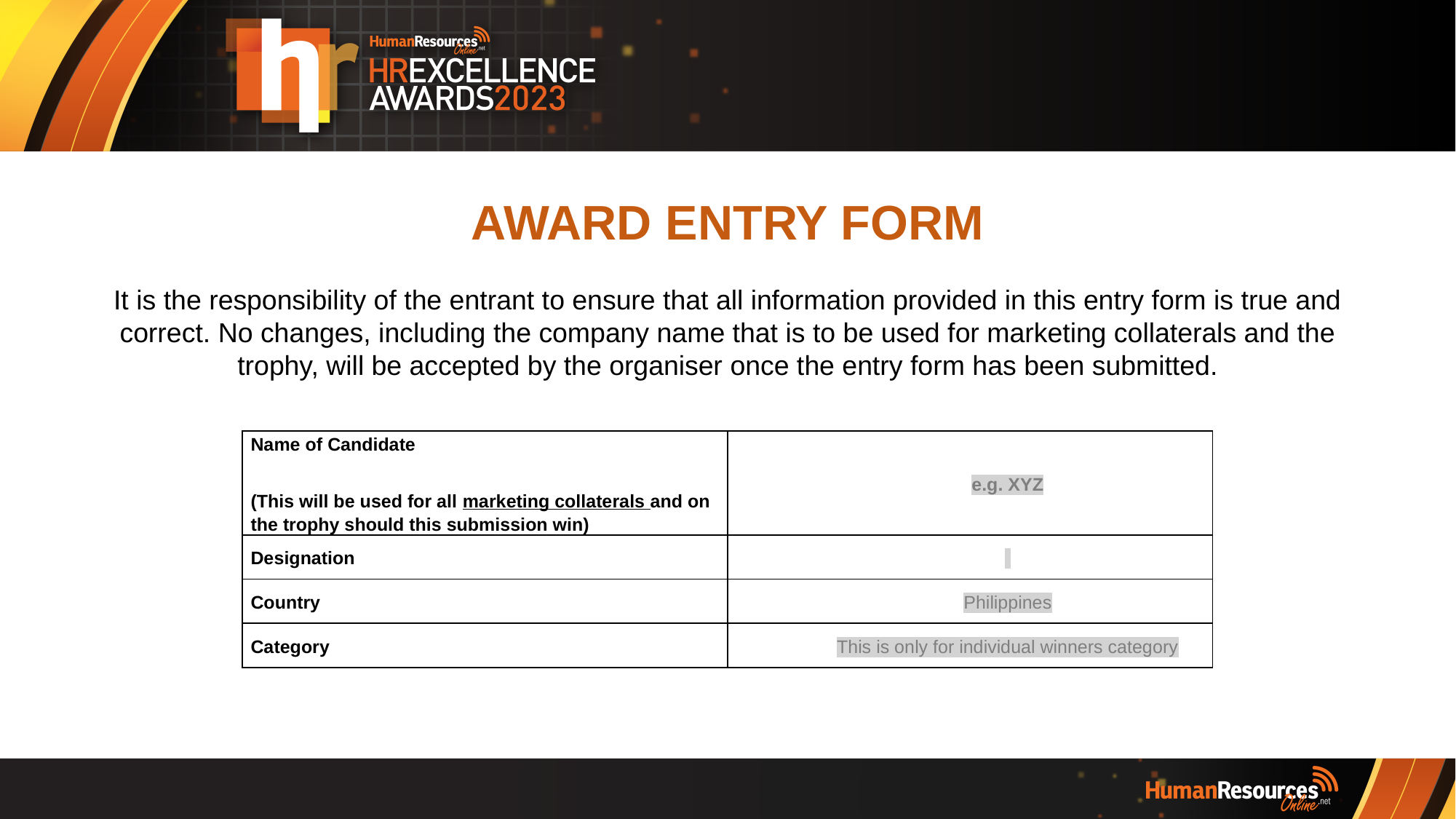

AWARD ENTRY FORM

It is the responsibility of the entrant to ensure that all information provided in this entry form is true and correct. No changes, including the company name that is to be used for marketing collaterals and the trophy, will be accepted by the organiser once the entry form has been submitted.
| Name of Candidate (This will be used for all marketing collaterals and on the trophy should this submission win) | e.g. XYZ |
| --- | --- |
| Designation |  |
| Country | Philippines |
| Category | This is only for individual winners category |